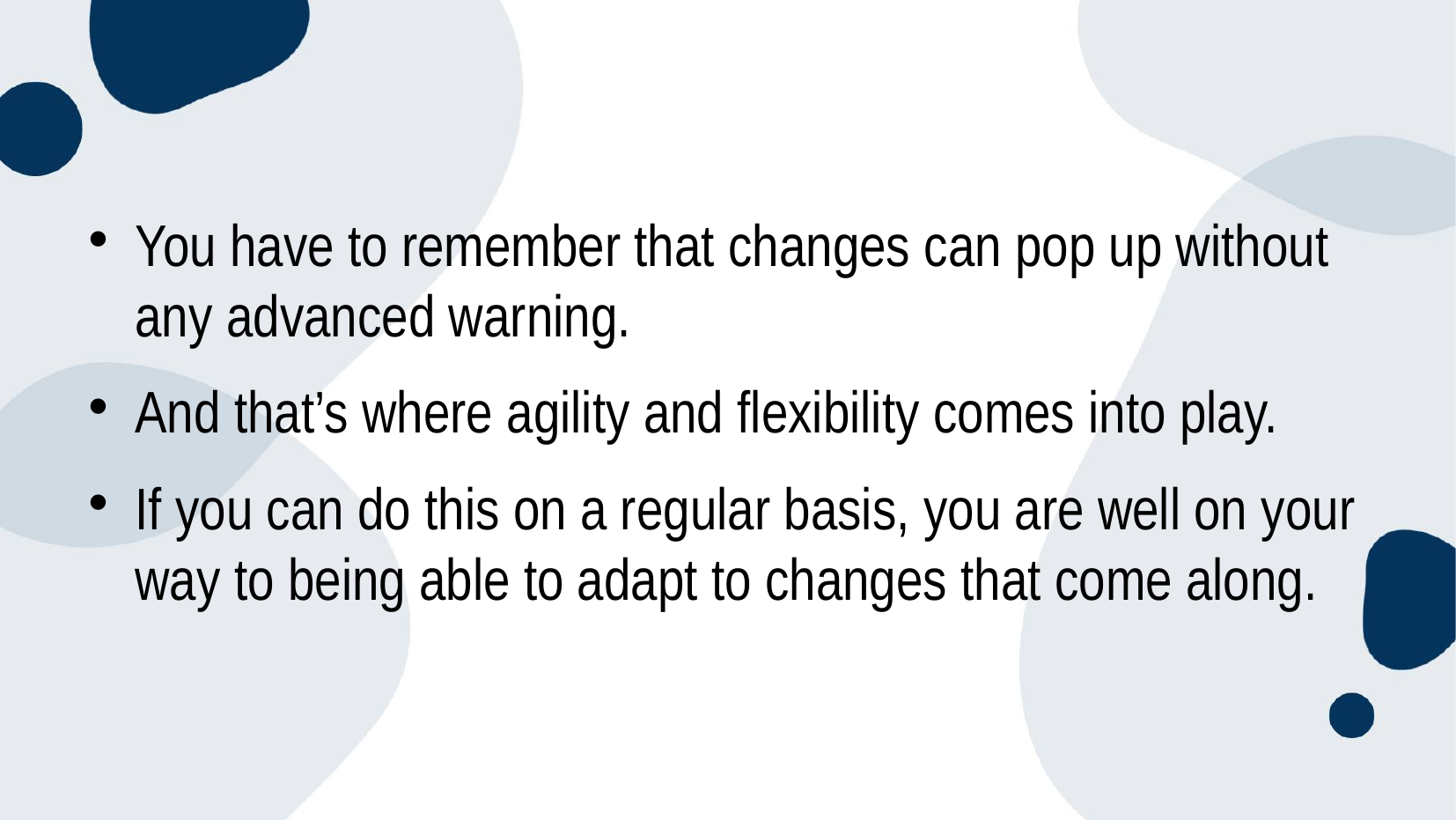

#
You have to remember that changes can pop up without any advanced warning.
And that’s where agility and flexibility comes into play.
If you can do this on a regular basis, you are well on your way to being able to adapt to changes that come along.